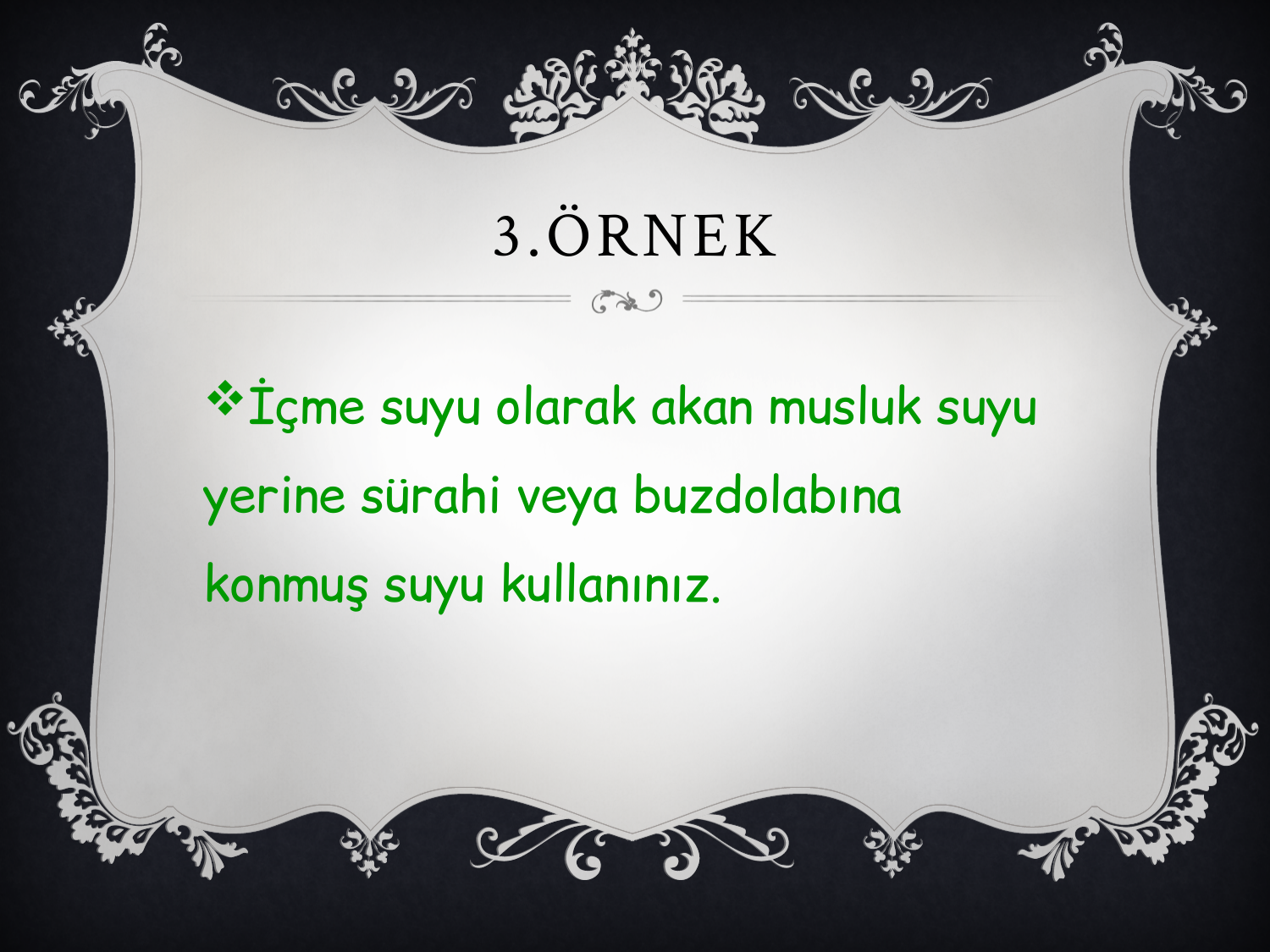

# 3.örnek
İçme suyu olarak akan musluk suyu yerine sürahi veya buzdolabına konmuş suyu kullanınız.